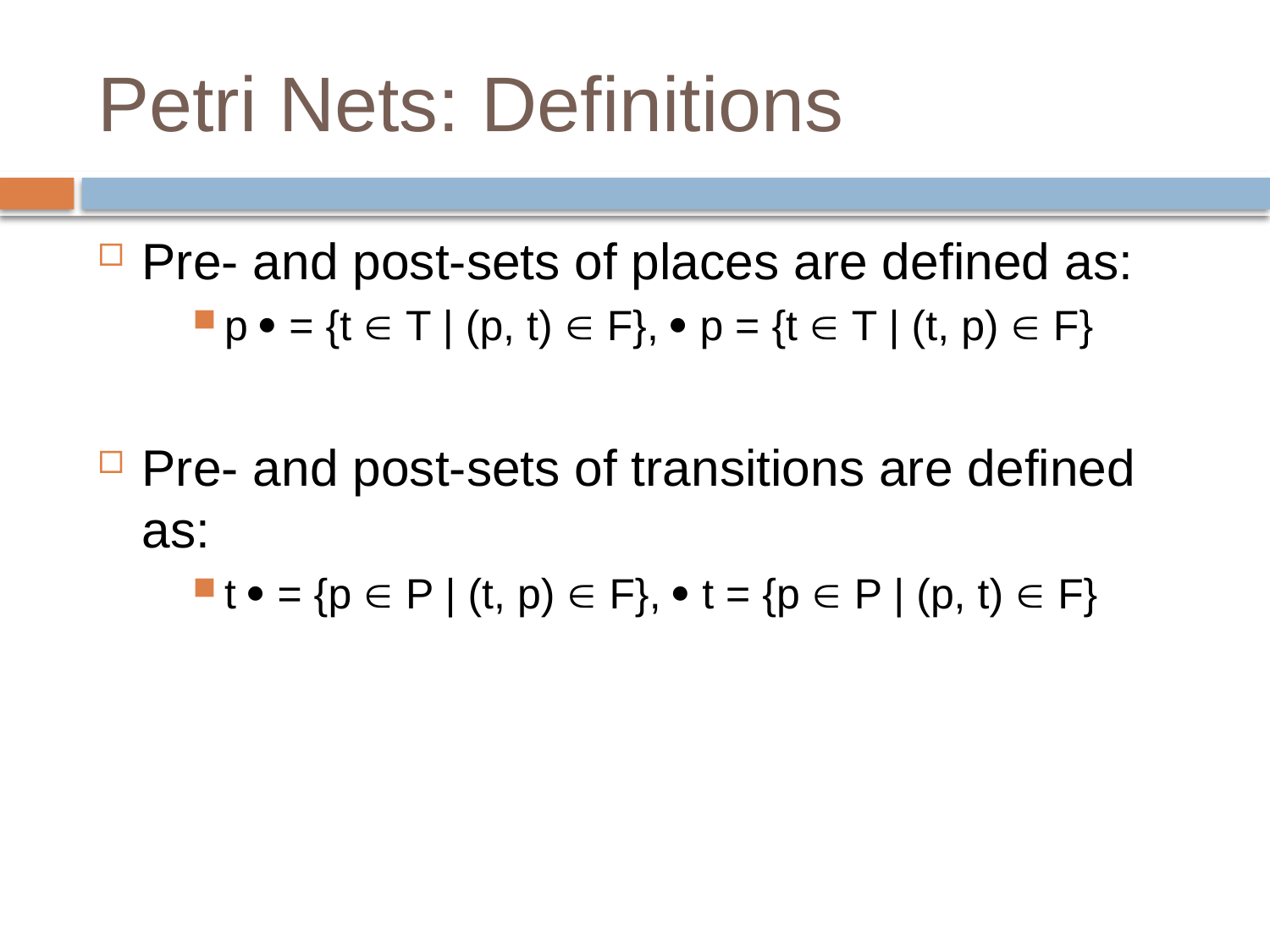

# Petri Nets: Definitions
Pre- and post-sets of places are defined as:
p • = {t ∈ T | (p, t) ∈ F}, • p = {t ∈ T | (t, p) ∈ F}

Pre- and post-sets of transitions are defined as:
t • = {p ∈ P | (t, p) ∈ F}, • t = {p ∈ P | (p, t) ∈ F}